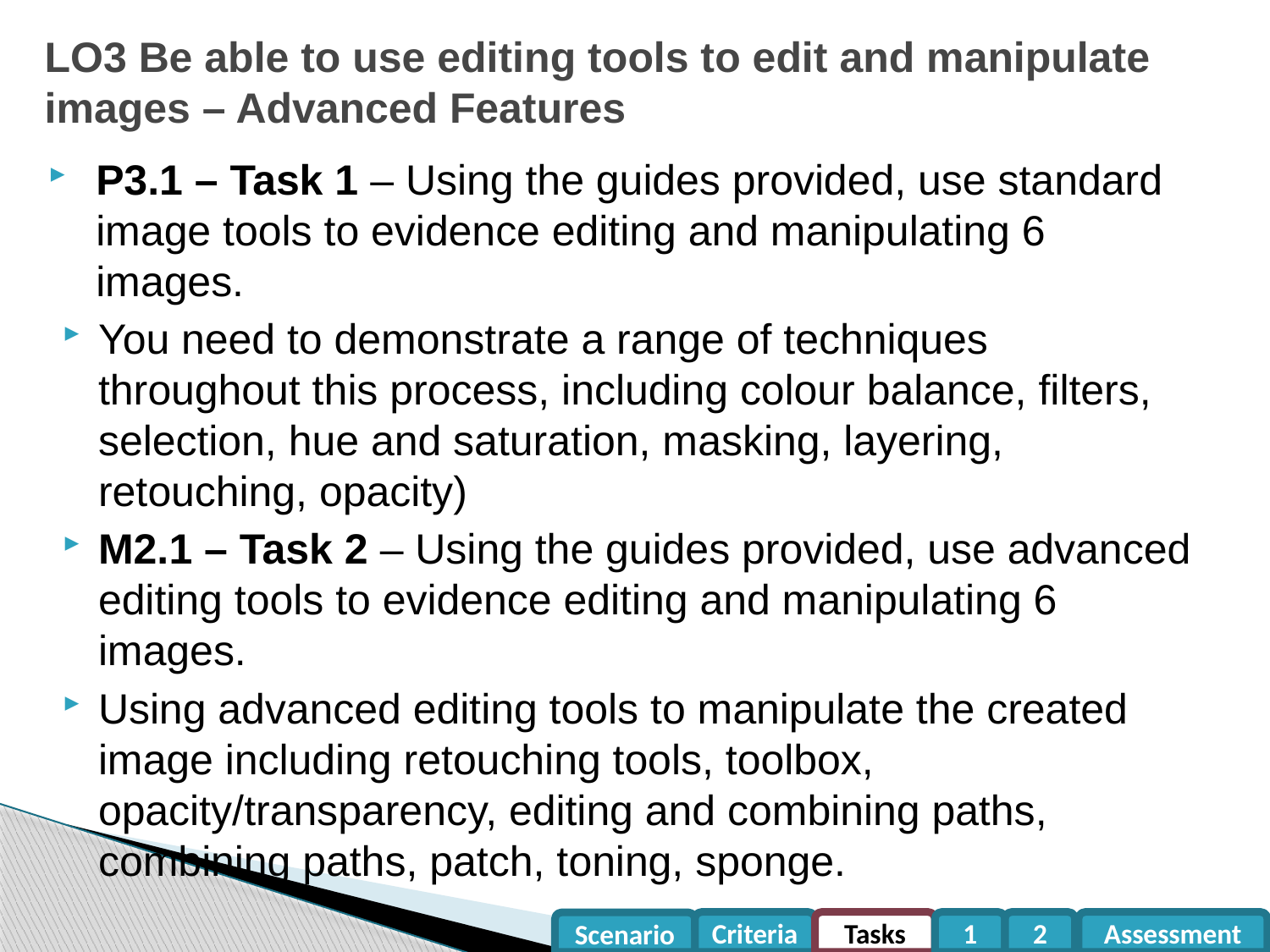

# LO3 Be able to use editing tools to edit and manipulate images – Advanced Features
P3.1 – Task 1 – Using the guides provided, use standard image tools to evidence editing and manipulating 6 images.
You need to demonstrate a range of techniques throughout this process, including colour balance, filters, selection, hue and saturation, masking, layering, retouching, opacity)
M2.1 – Task 2 – Using the guides provided, use advanced editing tools to evidence editing and manipulating 6 images.
Using advanced editing tools to manipulate the created image including retouching tools, toolbox, opacity/transparency, editing and combining paths, combining paths, patch, toning, sponge.

Criteria
Tasks
1
2
Assessment
Scenario